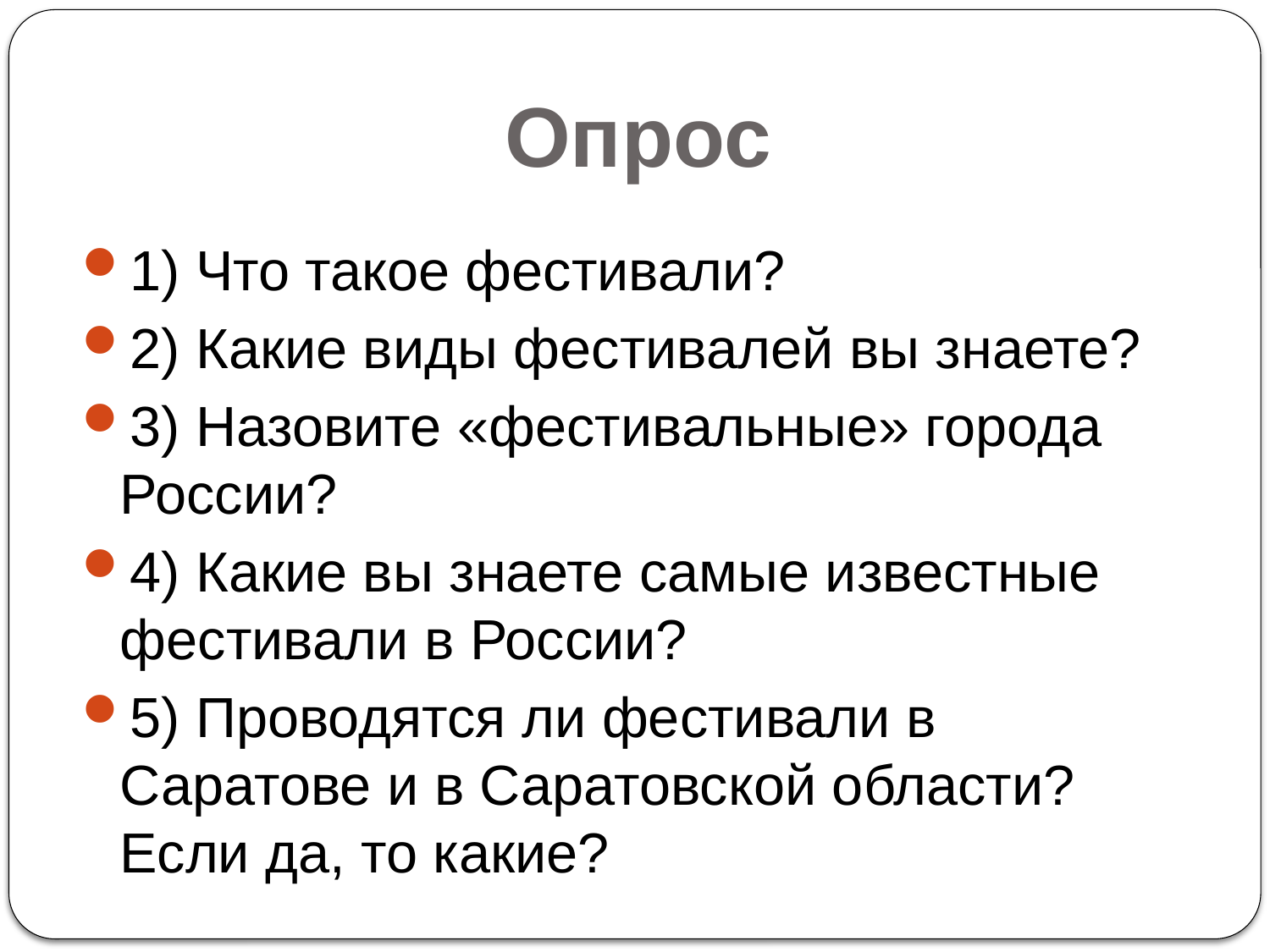

# Опрос
1) Что такое фестивали?
2) Какие виды фестивалей вы знаете?
3) Назовите «фестивальные» города России?
4) Какие вы знаете самые известные фестивали в России?
5) Проводятся ли фестивали в Саратове и в Саратовской области? Если да, то какие?